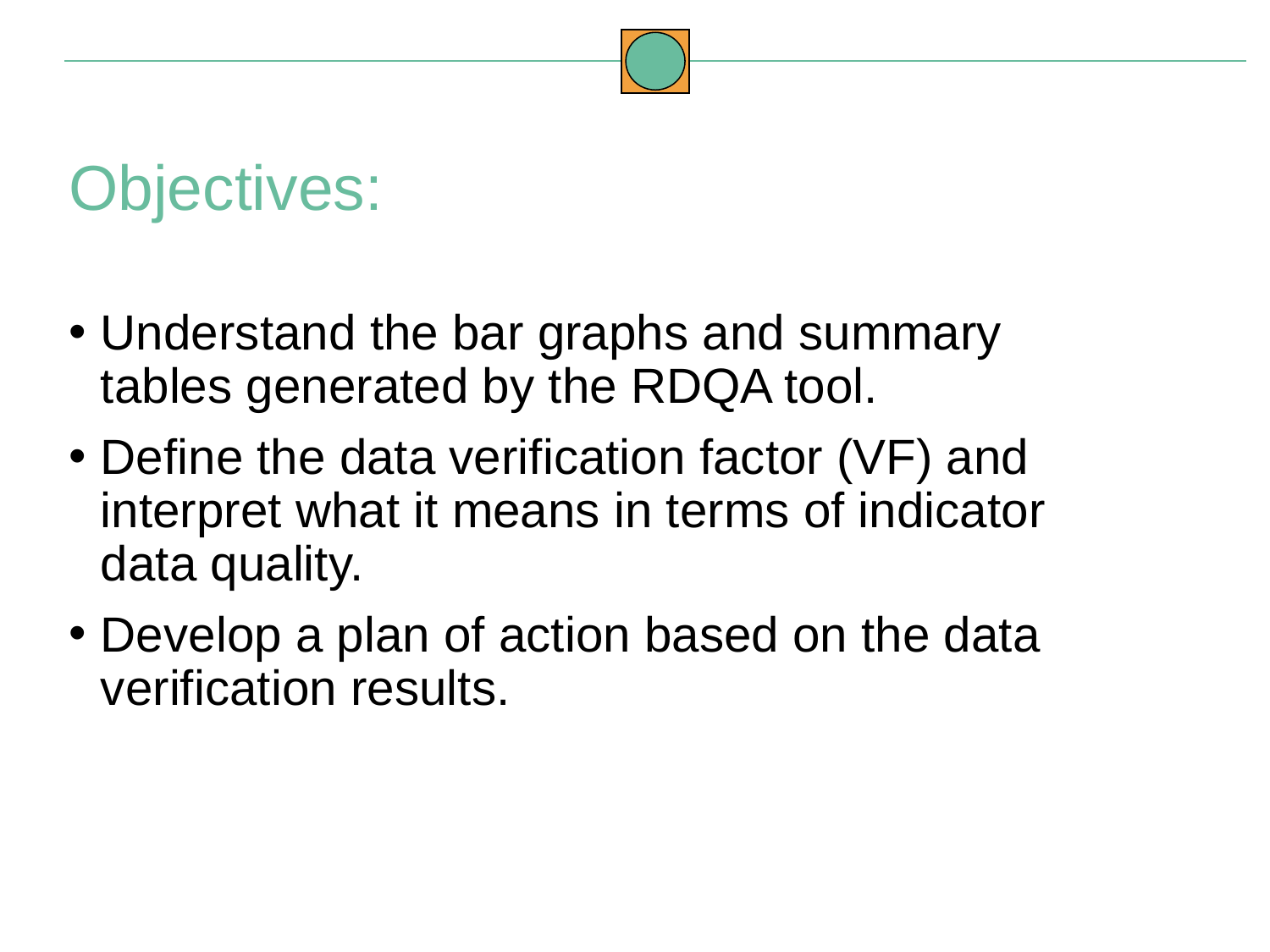

Objectives:

Understand the bar graphs and summary tables generated by the RDQA tool.
Define the data verification factor (VF) and interpret what it means in terms of indicator data quality.
Develop a plan of action based on the data verification results.